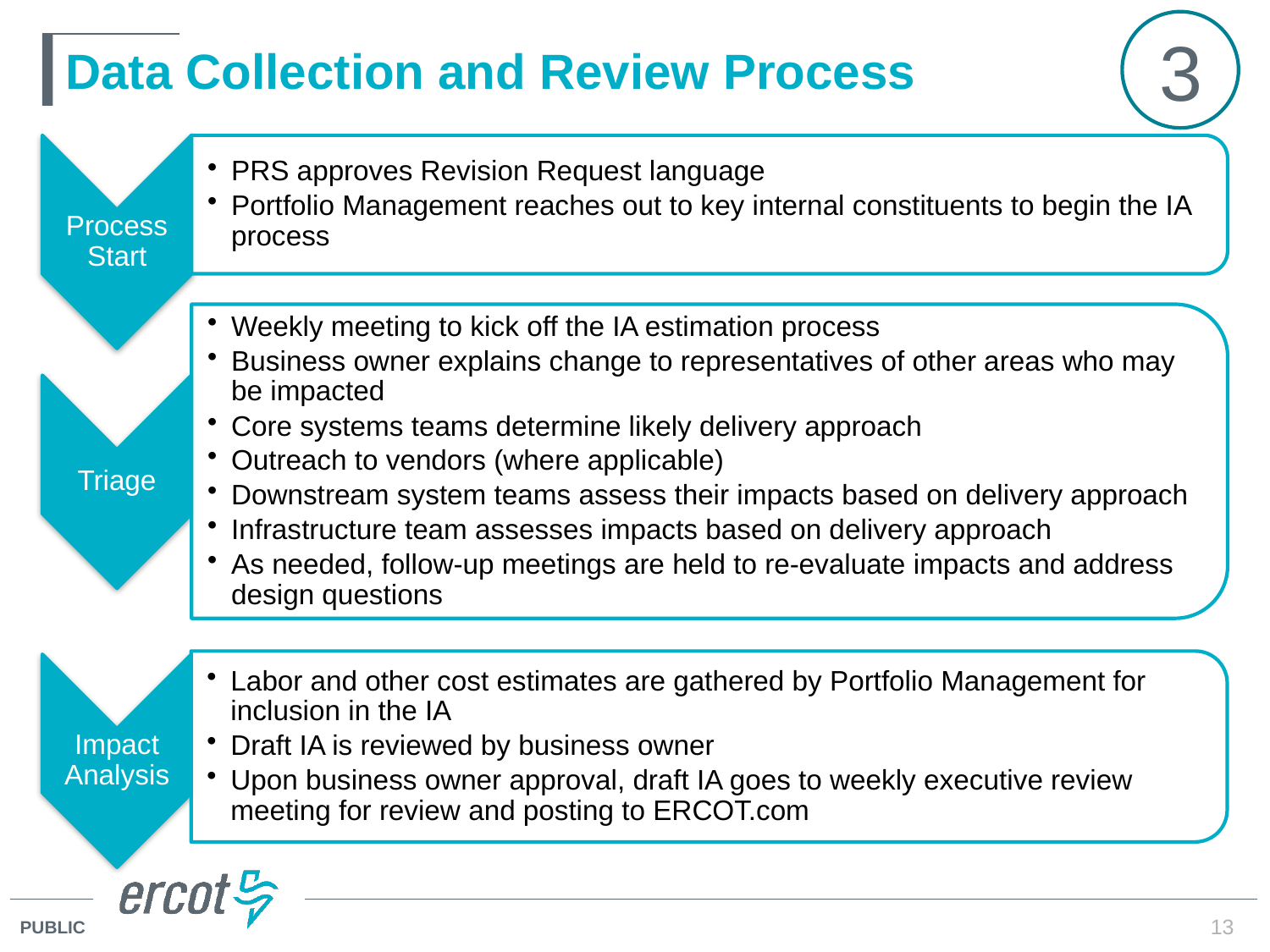

3
# Data Collection and Review Process
Process Start
PRS approves Revision Request language
Portfolio Management reaches out to key internal constituents to begin the IA process
Triage
Weekly meeting to kick off the IA estimation process
Business owner explains change to representatives of other areas who may be impacted
Core systems teams determine likely delivery approach
Outreach to vendors (where applicable)
Downstream system teams assess their impacts based on delivery approach
Infrastructure team assesses impacts based on delivery approach
As needed, follow-up meetings are held to re-evaluate impacts and address design questions
Impact Analysis
Labor and other cost estimates are gathered by Portfolio Management for inclusion in the IA
Draft IA is reviewed by business owner
Upon business owner approval, draft IA goes to weekly executive review meeting for review and posting to ERCOT.com
13